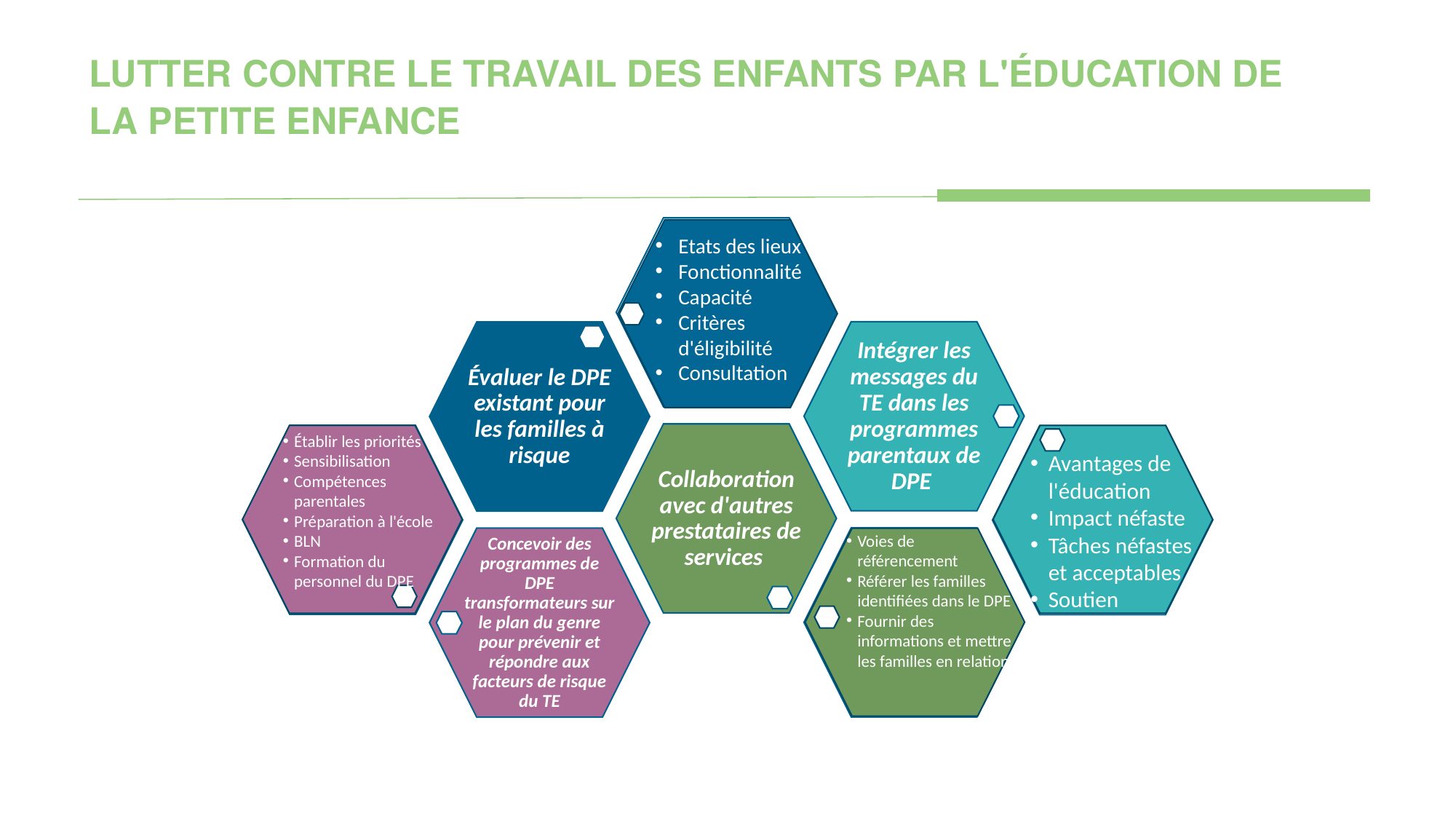

# LUTTER CONTRE LE TRAVAIL DES ENFANTS PAR L'ÉDUCATION DE LA PETITE ENFANCE

Intégrer les messages du TE dans les programmes parentaux de DPE
Évaluer le DPE existant pour les familles à risque

Collaboration avec d'autres prestataires de services

Concevoir des programmes de DPE transformateurs sur le plan du genre pour prévenir et répondre aux facteurs de risque du TE

Etats des lieux
Fonctionnalité
Capacité
Critères d'éligibilité
Consultation

Établir les priorités
Sensibilisation
Compétences parentales
Préparation à l'école
BLN
Formation du personnel du DPE

Avantages de l'éducation
Impact néfaste
Tâches néfastes et acceptables
Soutien

Voies de référencement
Référer les familles identifiées dans le DPE
Fournir des informations et mettre les familles en relation